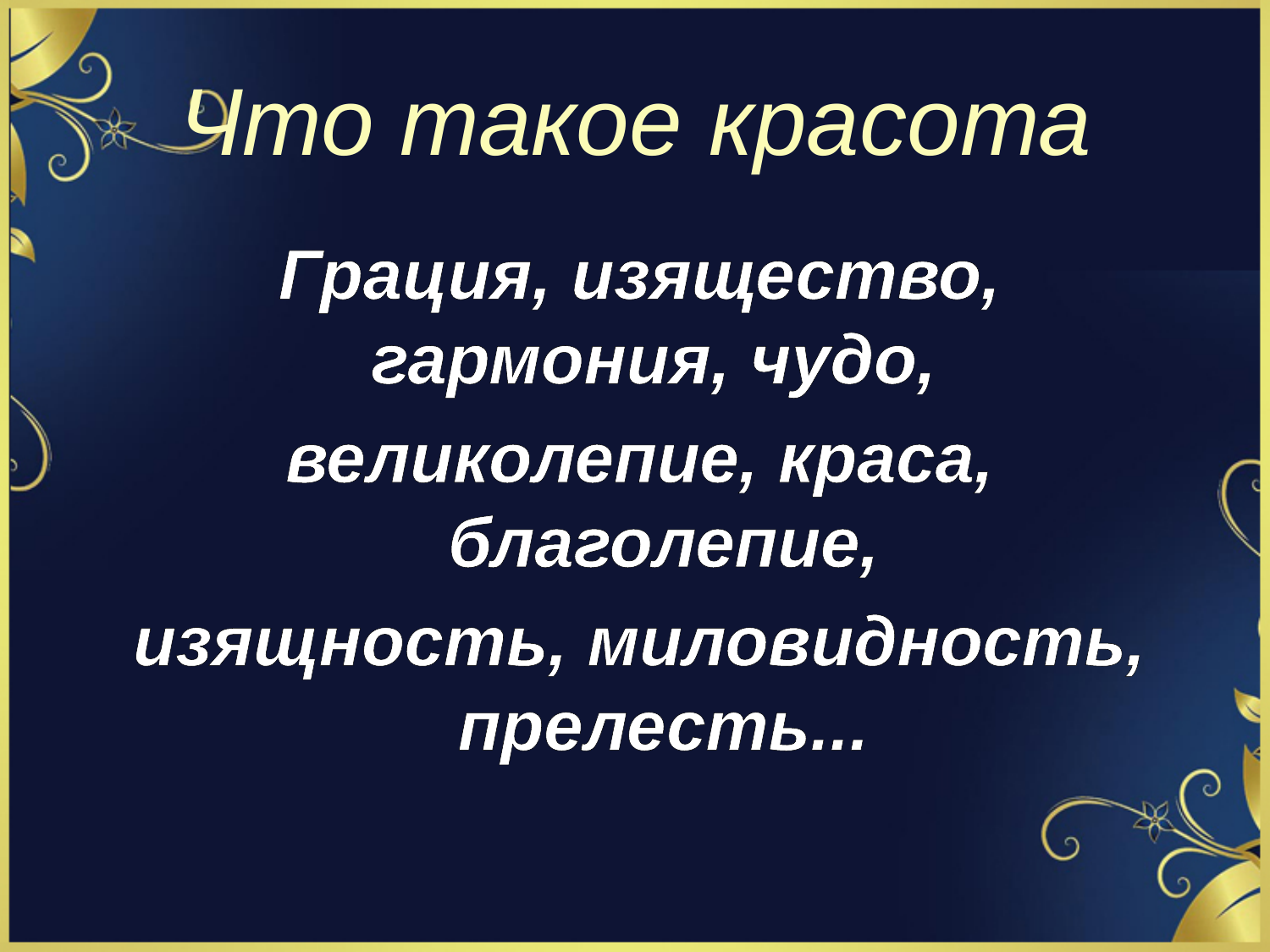

# Что такое красота
Грация, изящество, гармония, чудо,
великолепие, краса, благолепие,
изящность, миловидность, прелесть...